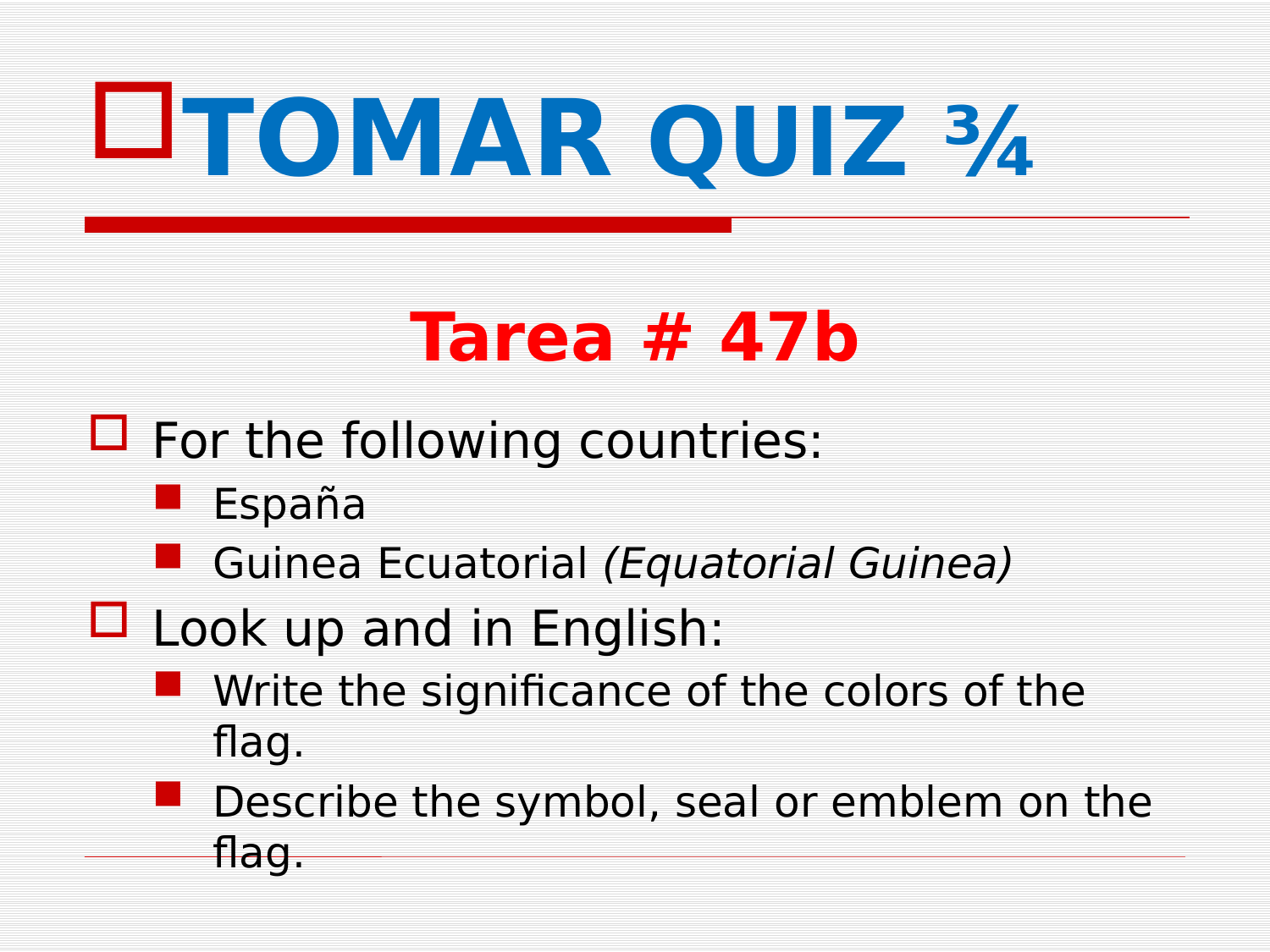

TOMAR QUIZ ¾

For the following countries:
España
Guinea Ecuatorial (Equatorial Guinea)
Look up and in English:
Write the significance of the colors of the flag.
Describe the symbol, seal or emblem on the flag.

# Tarea # 47b